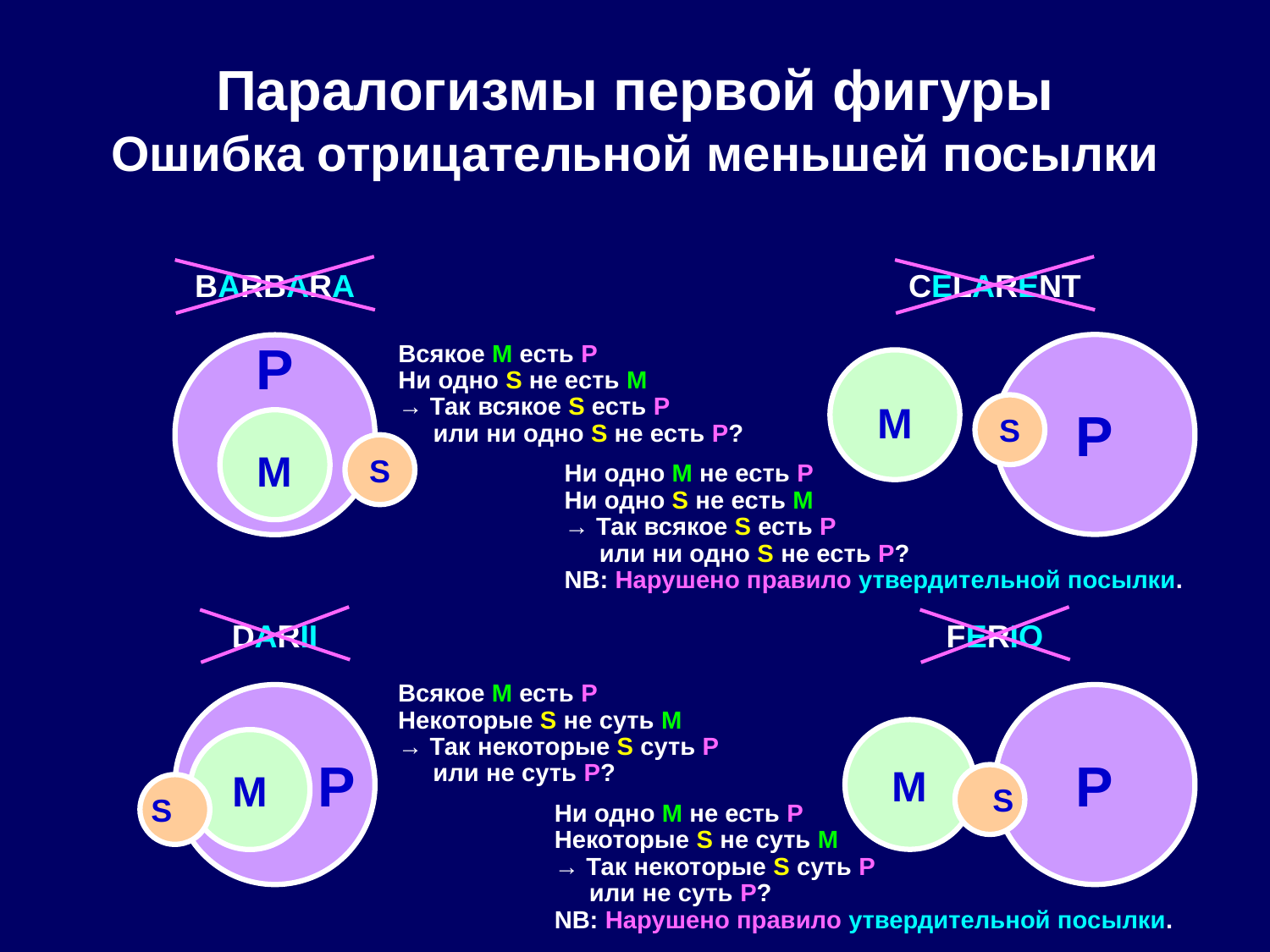

# Паралогизмы первой фигуры Ошибка отрицательной меньшей посылки
BARBARA
CELARENT
P
P
Всякое M есть P
Ни одно S не есть M
→ Так всякое S есть P
     или ни одно S не есть P?
M
S
M
S
Ни одно M не есть P
Ни одно S не есть M
→ Так всякое S есть P
     или ни одно S не есть P?
NB: Нарушено правило утвердительной посылки.
DARII
FERIO
Всякое M есть P
Некоторые S не суть M
→ Так некоторые S суть P
     или не суть P?
         P
P
M
M
       S
S
Ни одно M не есть P
Некоторые S не суть M
→ Так некоторые S суть P
     или не суть P?
NB: Нарушено правило утвердительной посылки.